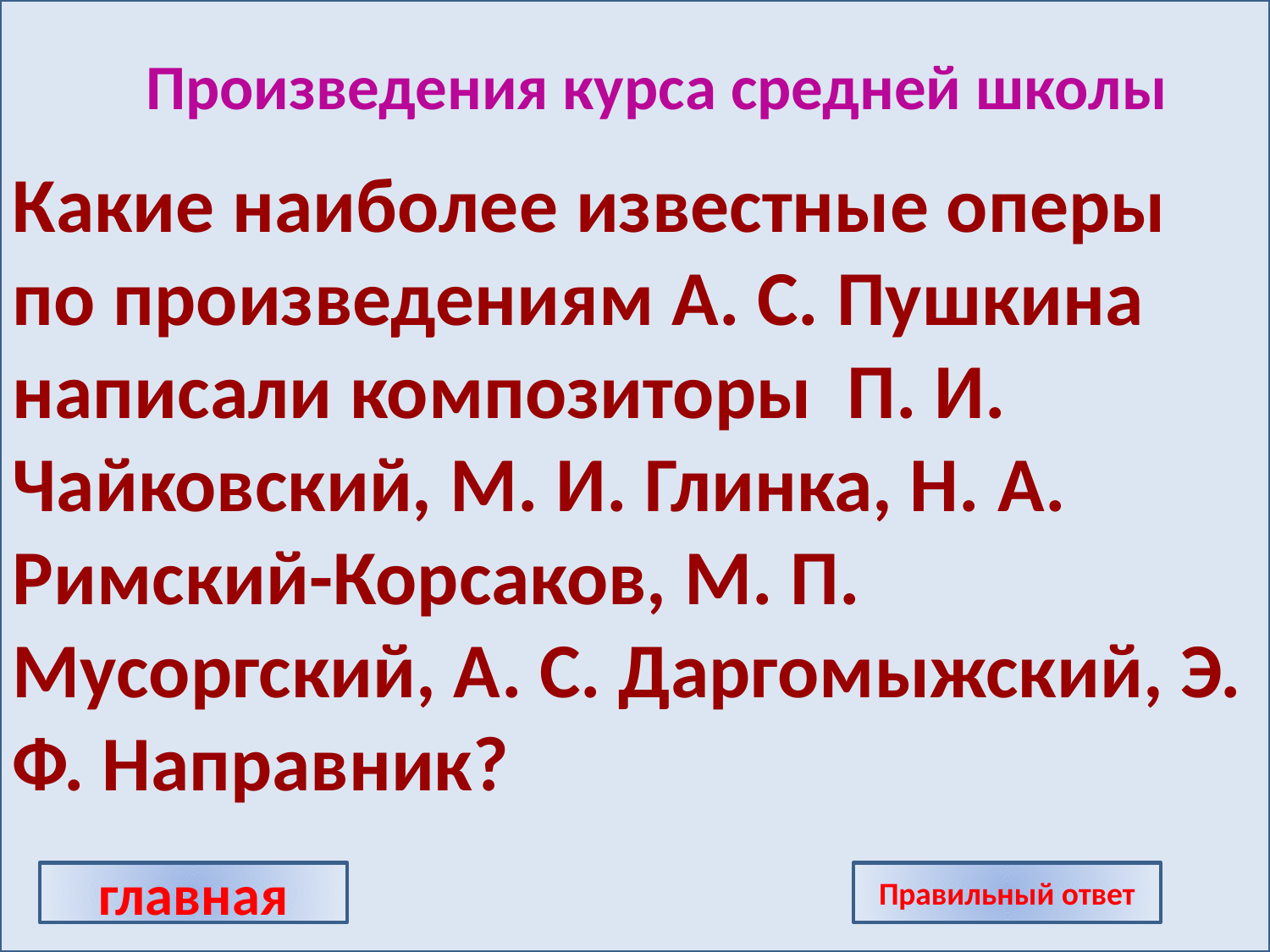

Произведения курса средней школы
Какие наиболее известные оперы по произведениям А. С. Пушкина написали композиторы  П. И. Чайковский, М. И. Глинка, Н. А. Римский-Корсаков, М. П. Мусоргский, А. С. Даргомыжский, Э. Ф. Направник?

главная
Правильный ответ